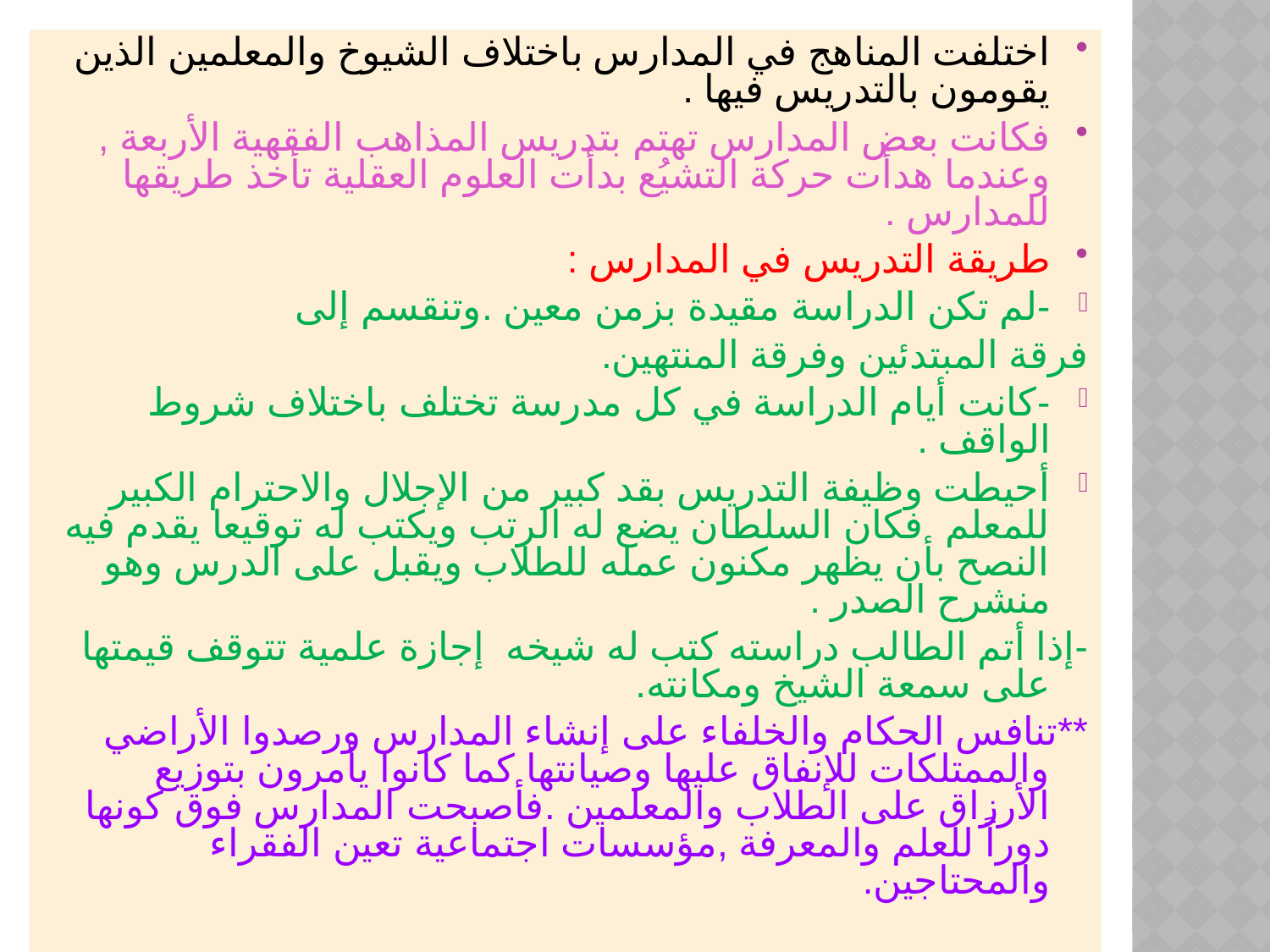

اختلفت المناهج في المدارس باختلاف الشيوخ والمعلمين الذين يقومون بالتدريس فيها .
فكانت بعض المدارس تهتم بتدريس المذاهب الفقهية الأربعة , وعندما هدأت حركة التشيُع بدأت العلوم العقلية تأخذ طريقها للمدارس .
طريقة التدريس في المدارس :
-لم تكن الدراسة مقيدة بزمن معين .وتنقسم إلى
فرقة المبتدئين وفرقة المنتهين.
-كانت أيام الدراسة في كل مدرسة تختلف باختلاف شروط الواقف .
أحيطت وظيفة التدريس بقد كبير من الإجلال والاحترام الكبير للمعلم  فكان السلطان يضع له الرتب ويكتب له توقيعا يقدم فيه النصح بأن يظهر مكنون عمله للطلاب ويقبل على الدرس وهو منشرح الصدر .
-إذا أتم الطالب دراسته كتب له شيخه  إجازة علمية تتوقف قيمتها على سمعة الشيخ ومكانته.
**تنافس الحكام والخلفاء على إنشاء المدارس ورصدوا الأراضي والممتلكات للإنفاق عليها وصيانتها كما كانوا يأمرون بتوزيع الأرزاق على الطلاب والمعلمين .فأصبحت المدارس فوق كونها دوراً للعلم والمعرفة ,مؤسسات اجتماعية تعين الفقراء والمحتاجين.